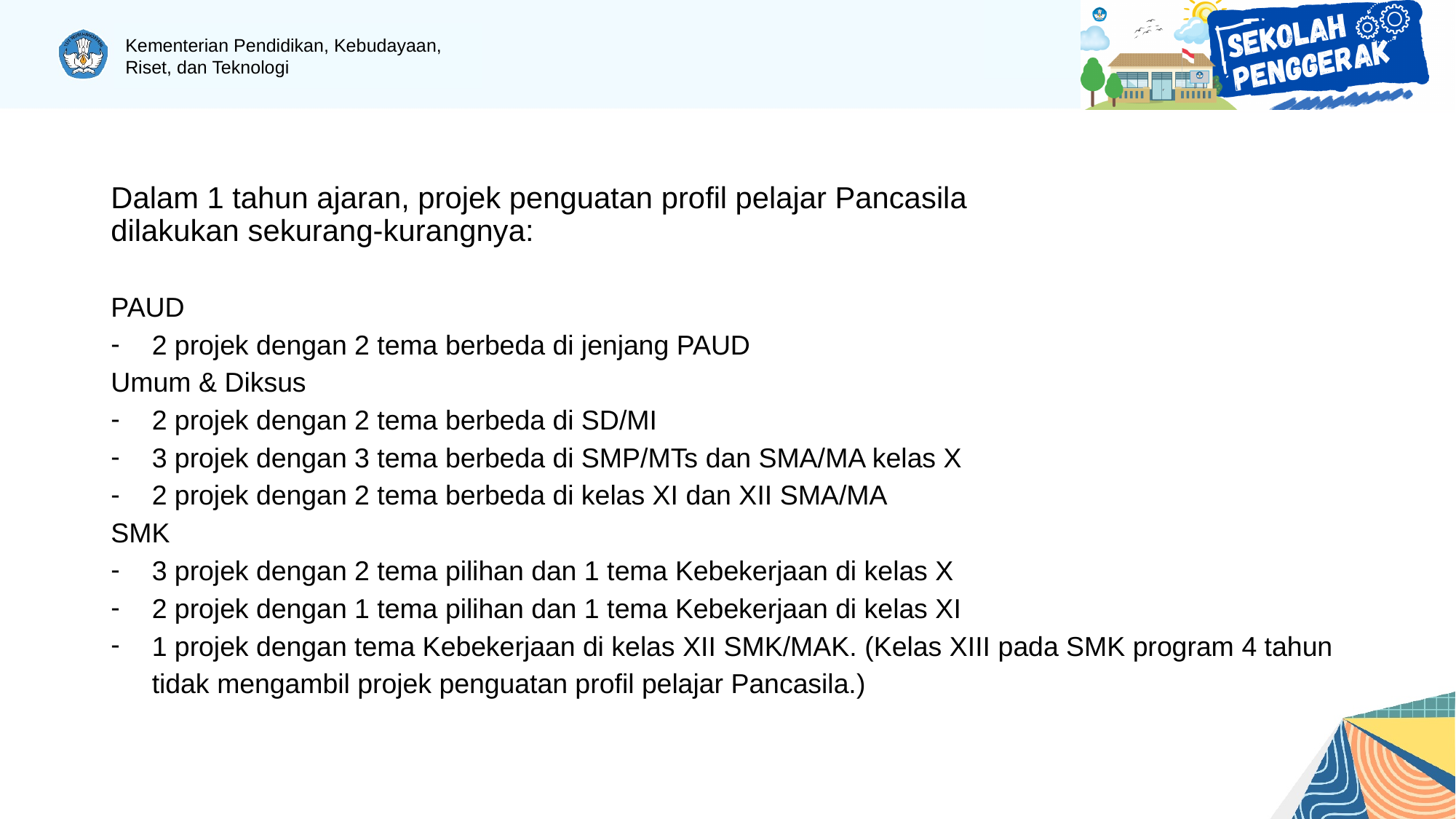

# Dalam 1 tahun ajaran, projek penguatan profil pelajar Pancasila
dilakukan sekurang-kurangnya:
PAUD
2 projek dengan 2 tema berbeda di jenjang PAUD
Umum & Diksus
2 projek dengan 2 tema berbeda di SD/MI
3 projek dengan 3 tema berbeda di SMP/MTs dan SMA/MA kelas X
2 projek dengan 2 tema berbeda di kelas XI dan XII SMA/MA
SMK
3 projek dengan 2 tema pilihan dan 1 tema Kebekerjaan di kelas X
2 projek dengan 1 tema pilihan dan 1 tema Kebekerjaan di kelas XI
1 projek dengan tema Kebekerjaan di kelas XII SMK/MAK. (Kelas XIII pada SMK program 4 tahun tidak mengambil projek penguatan profil pelajar Pancasila.)